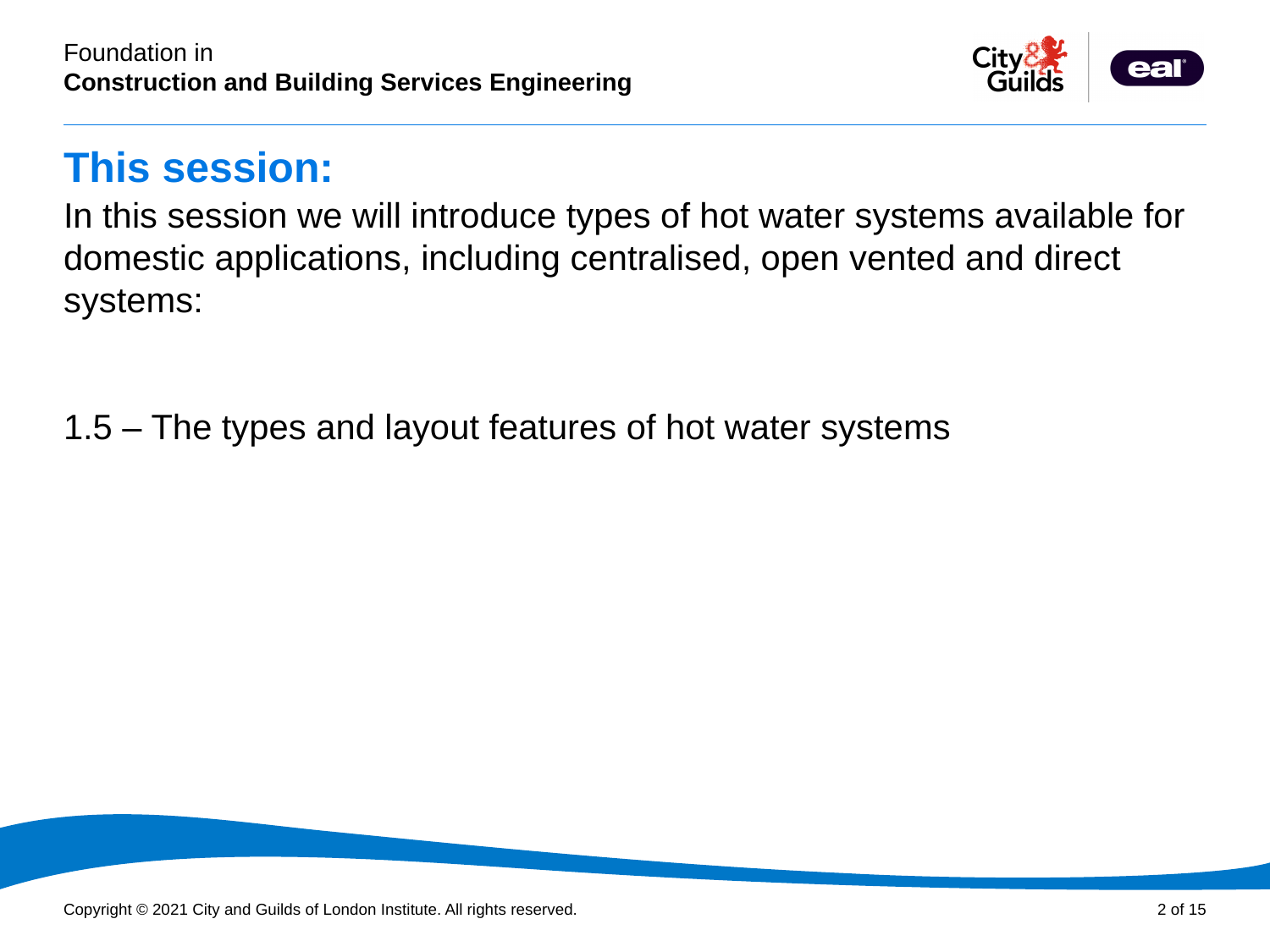

# This session:
In this session we will introduce types of hot water systems available for domestic applications, including centralised, open vented and direct systems:

1.5 – The types and layout features of hot water systems